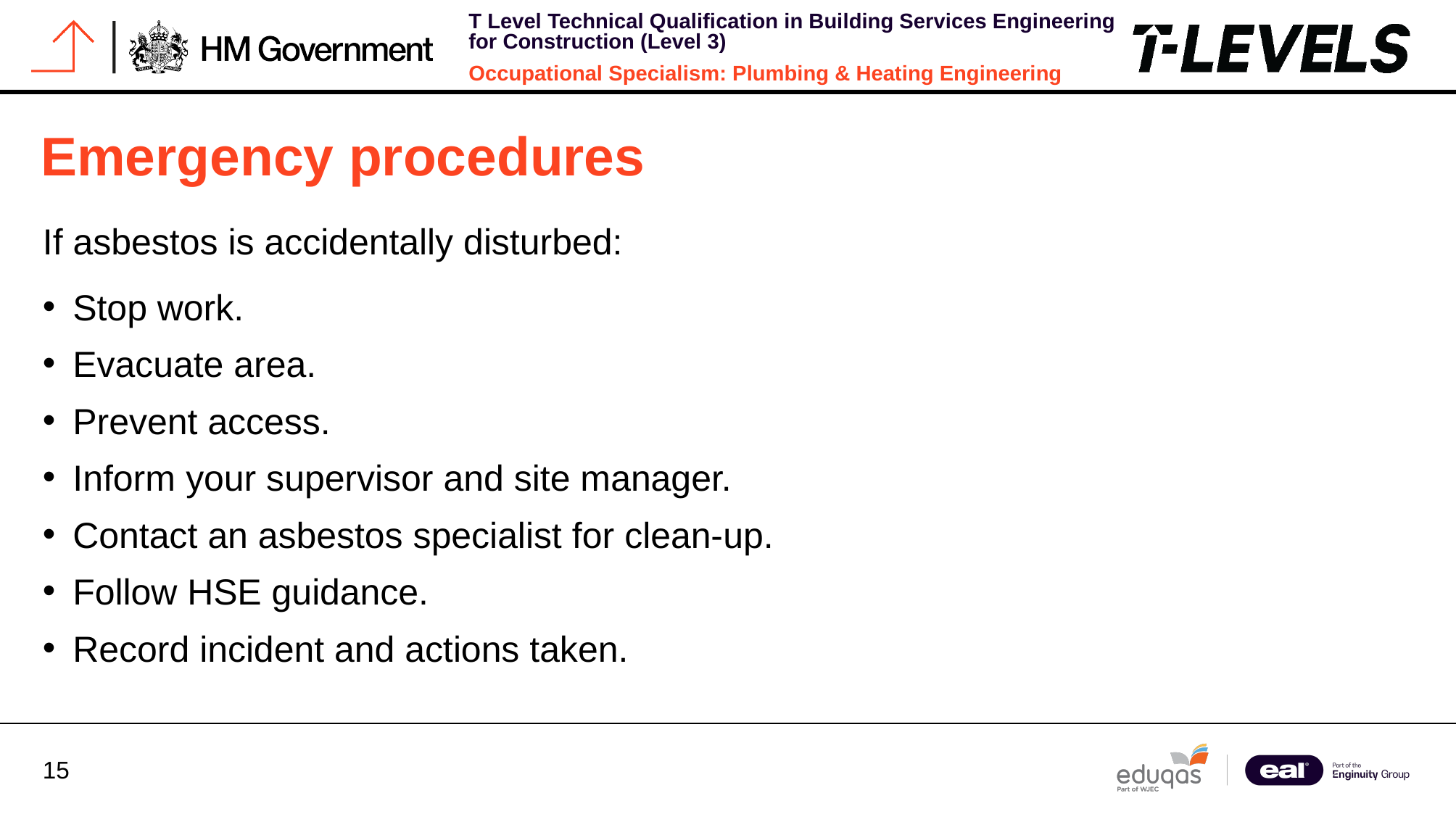

# Emergency procedures
If asbestos is accidentally disturbed:
Stop work.
Evacuate area.
Prevent access.
Inform your supervisor and site manager.
Contact an asbestos specialist for clean-up.
Follow HSE guidance.
Record incident and actions taken.